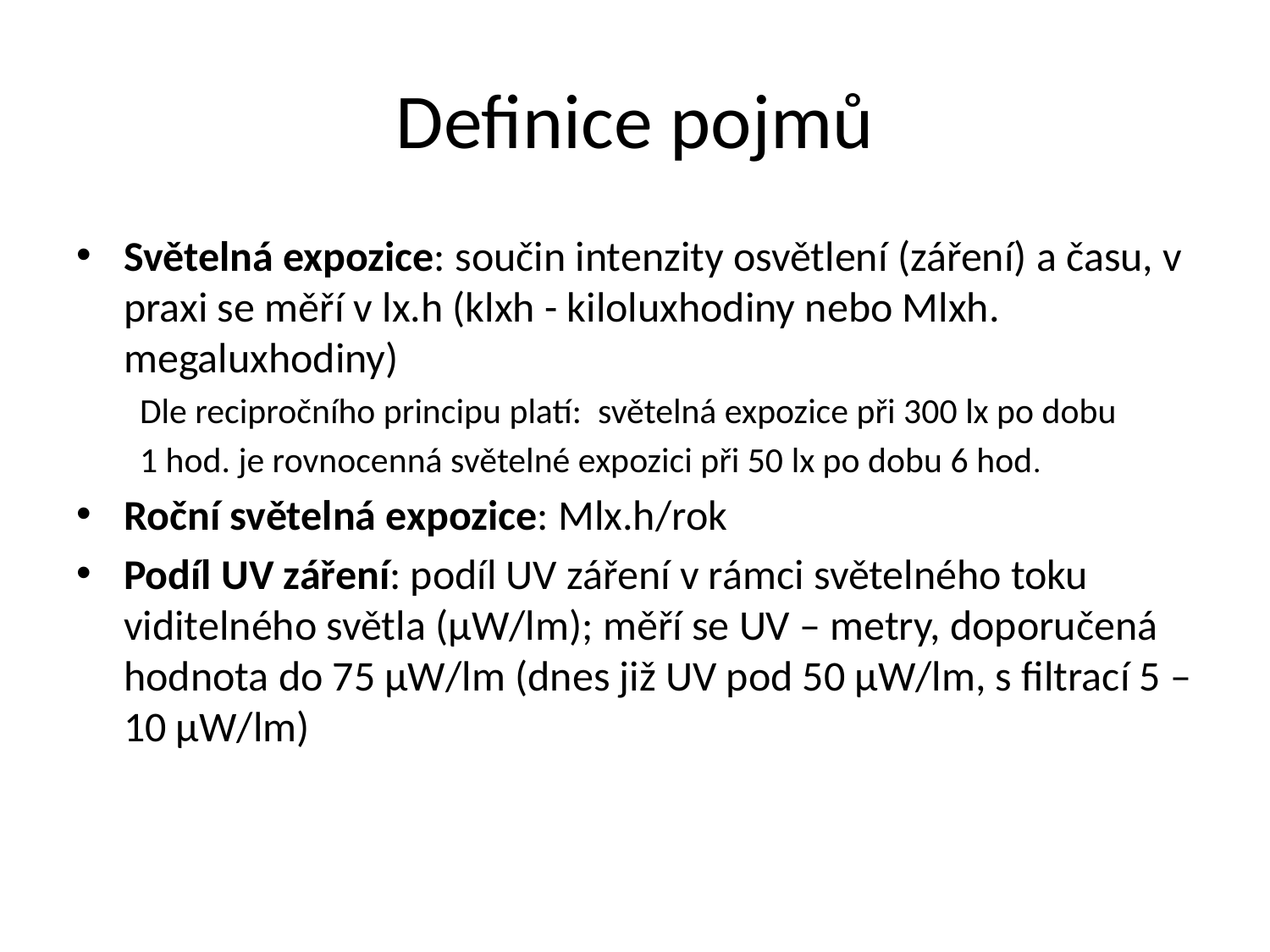

# Definice pojmů
Světelná expozice: součin intenzity osvětlení (záření) a času, v praxi se měří v lx.h (klxh - kiloluxhodiny nebo Mlxh. megaluxhodiny)
Dle recipročního principu platí:  světelná expozice při 300 lx po dobu
1 hod. je rovnocenná světelné expozici při 50 lx po dobu 6 hod.
Roční světelná expozice: Mlx.h/rok
Podíl UV záření: podíl UV záření v rámci světelného toku viditelného světla (µW/lm); měří se UV – metry, doporučená hodnota do 75 µW/lm (dnes již UV pod 50 µW/lm, s filtrací 5 – 10 µW/lm)